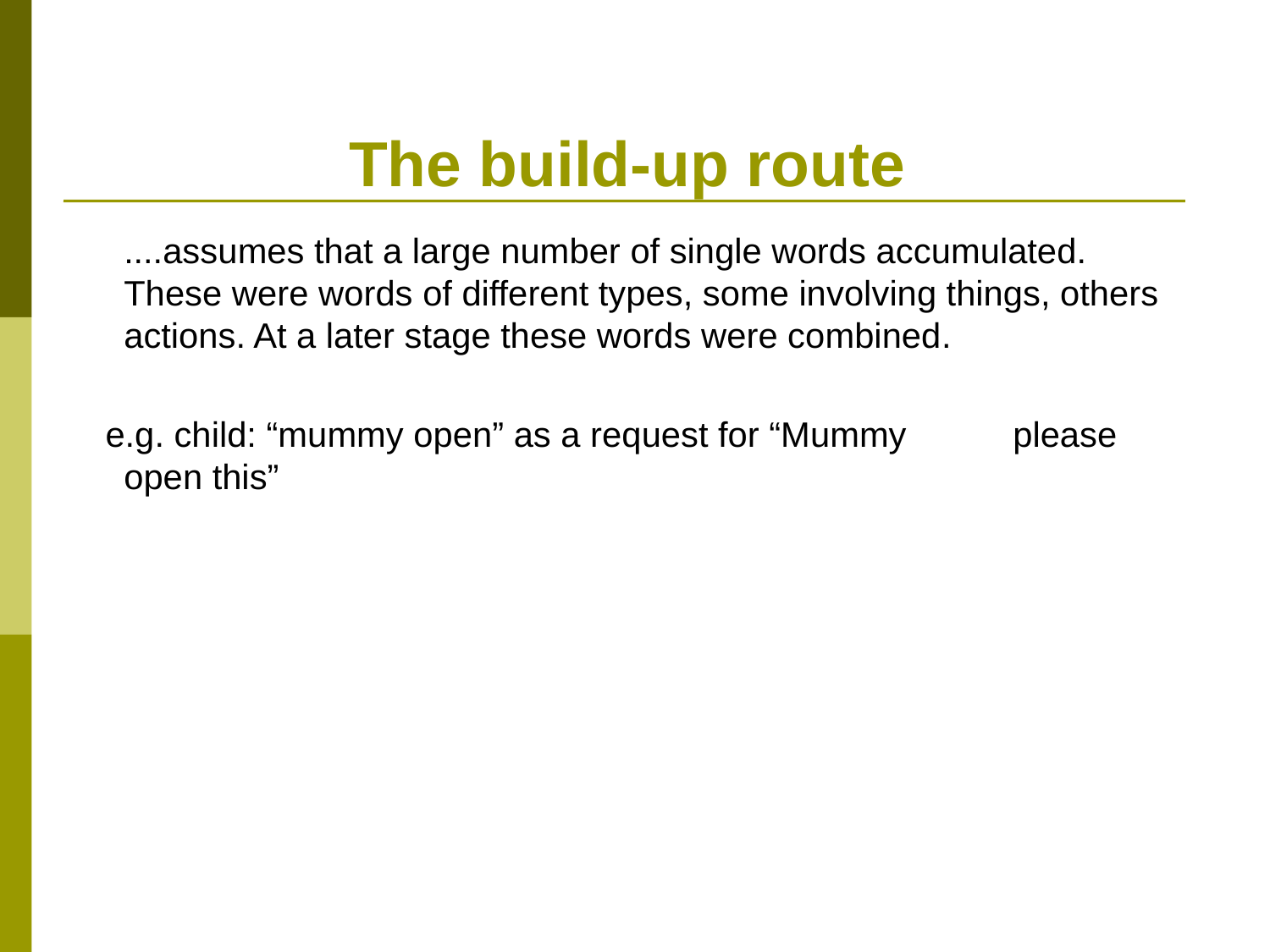

# The build-up route
	....assumes that a large number of single words accumulated. These were words of different types, some involving things, others actions. At a later stage these words were combined.

   e.g. child: “mummy open” as a request for “Mummy 	please open this”